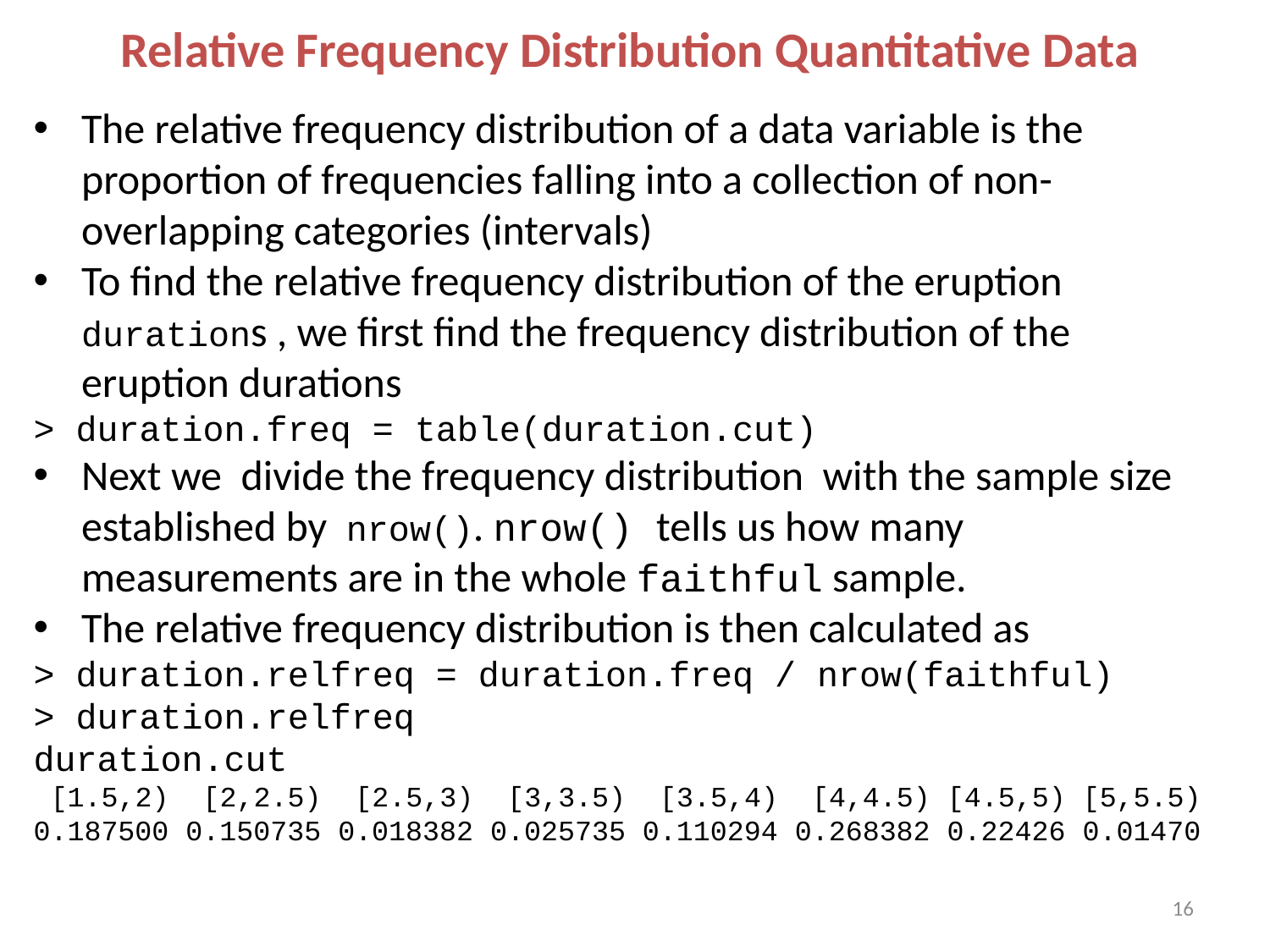

# Relative Frequency Distribution Quantitative Data
The relative frequency distribution of a data variable is the proportion of frequencies falling into a collection of non-overlapping categories (intervals)
To find the relative frequency distribution of the eruption durations , we first find the frequency distribution of the eruption durations
> duration.freq = table(duration.cut)
Next we  divide the frequency distribution  with the sample size established by  nrow(). nrow() tells us how many measurements are in the whole faithful sample.
The relative frequency distribution is then calculated as
> duration.relfreq = duration.freq / nrow(faithful)
> duration.relfreq
duration.cut
 [1.5,2)  [2,2.5)  [2.5,3)  [3,3.5)  [3.5,4)  [4,4.5) [4.5,5) [5,5.5)
0.187500 0.150735 0.018382 0.025735 0.110294 0.268382 0.22426 0.01470

16